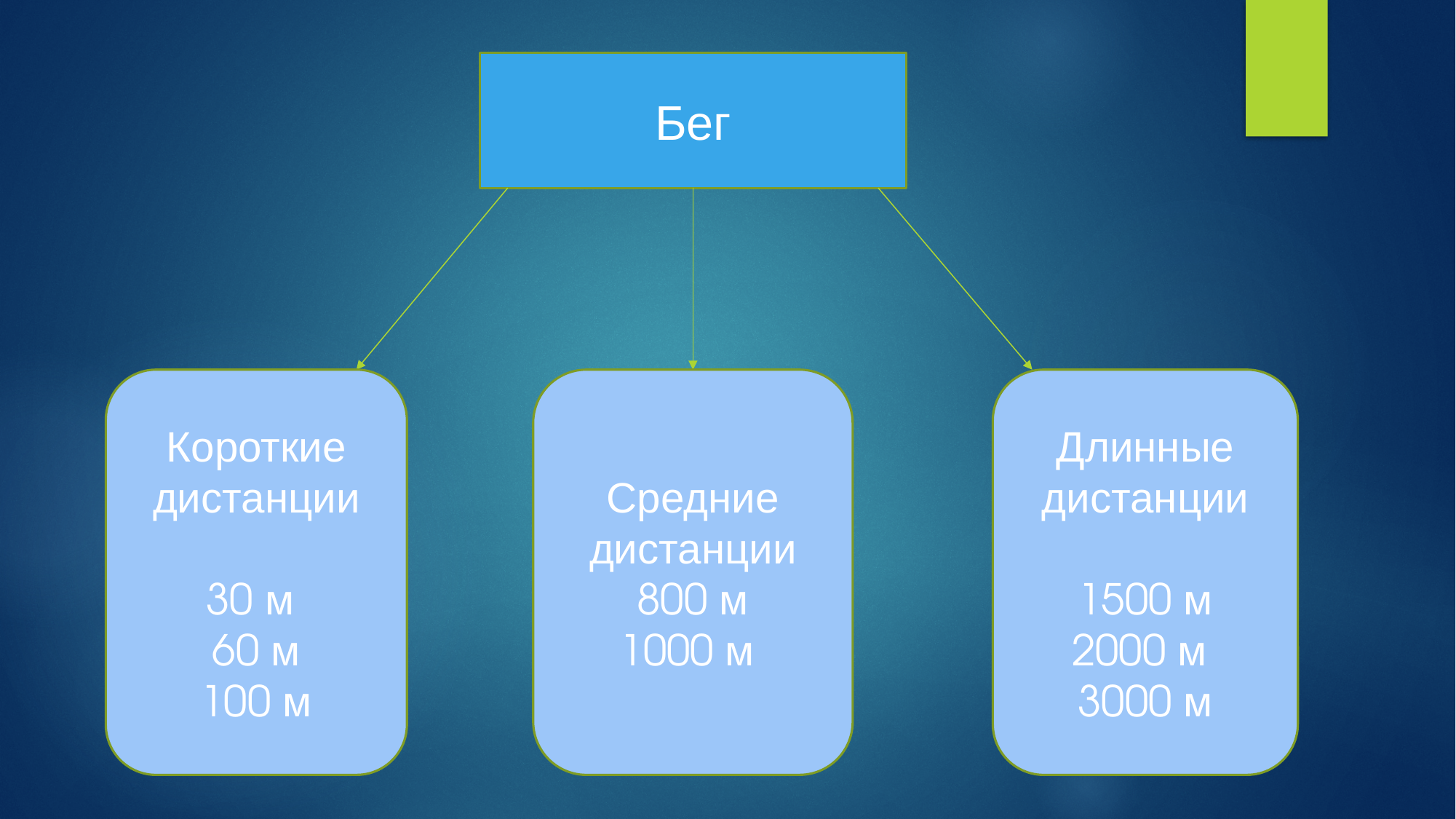

Бег
Короткие дистанции

30 м
60 м
100 м
Средние дистанции
800 м
1000 м
Длинные дистанции

1500 м
2000 м
3000 м